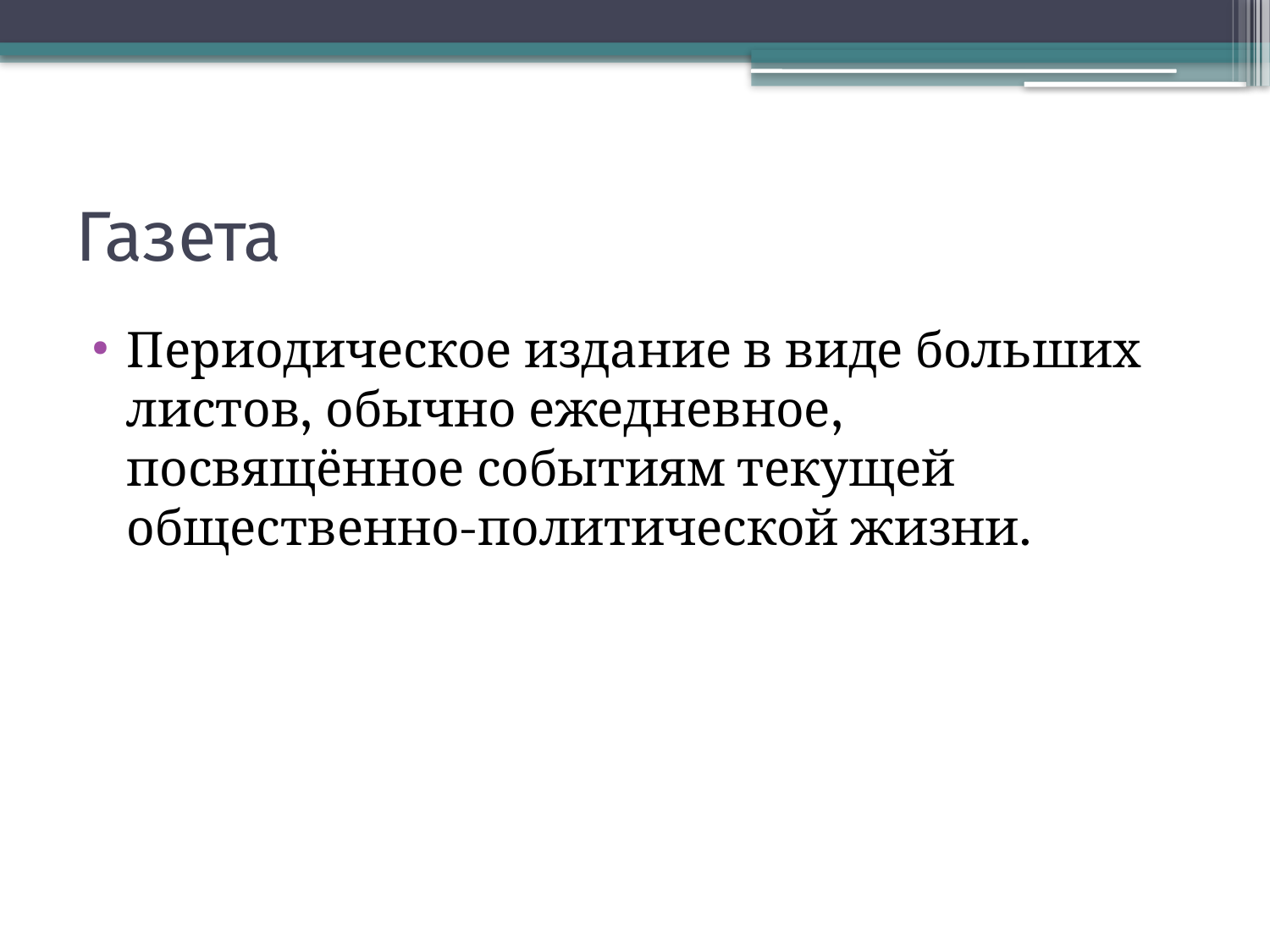

# Газета
Периодическое издание в виде больших листов, обычно ежедневное, посвящённое событиям текущей общественно-политической жизни.